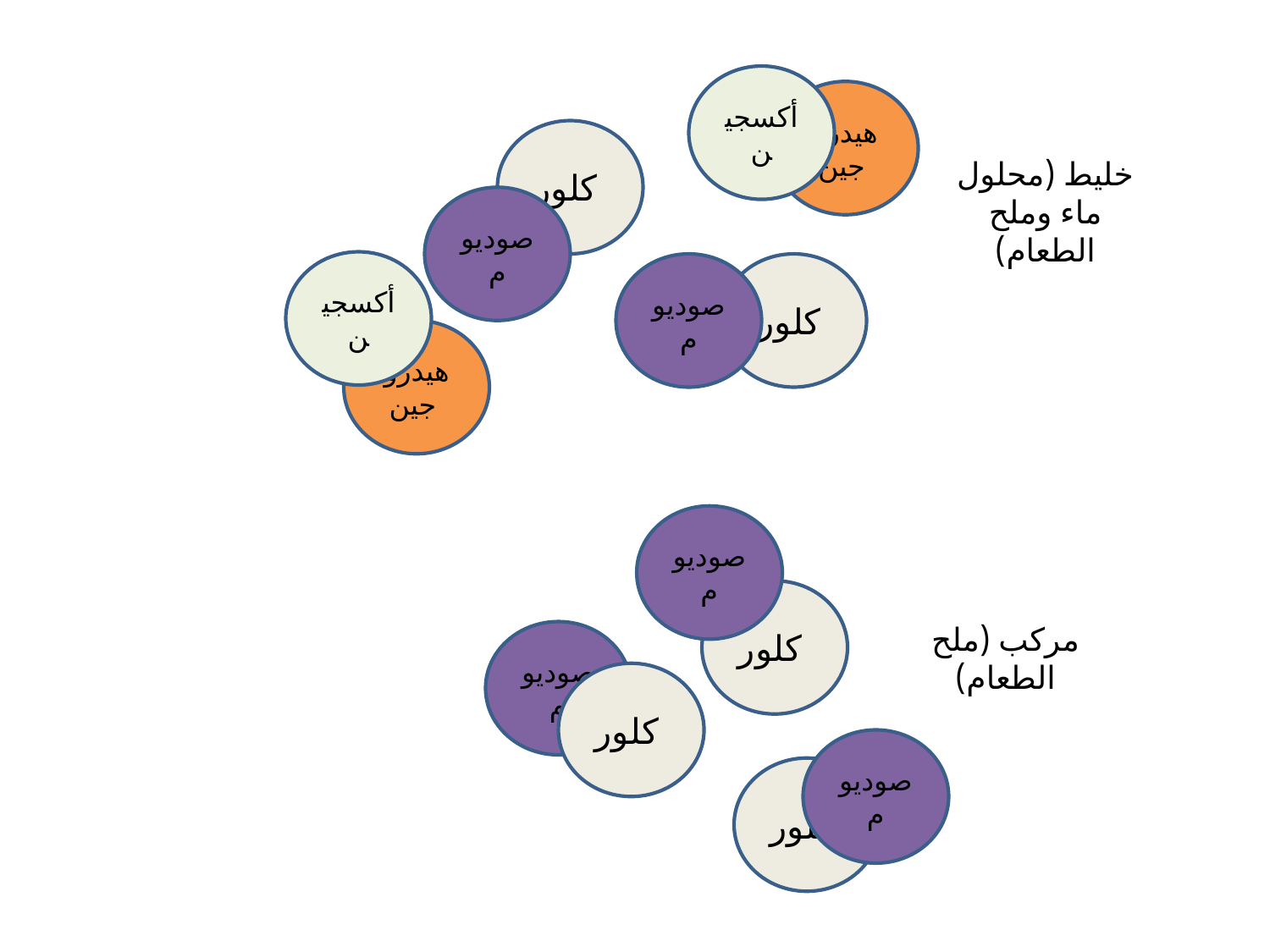

أكسجين
هيدروجين
كلور
خليط (محلول ماء وملح الطعام)
صوديوم
أكسجين
صوديوم
كلور
هيدروجين
صوديوم
كلور
مركب (ملح الطعام)
صوديوم
كلور
صوديوم
كلور